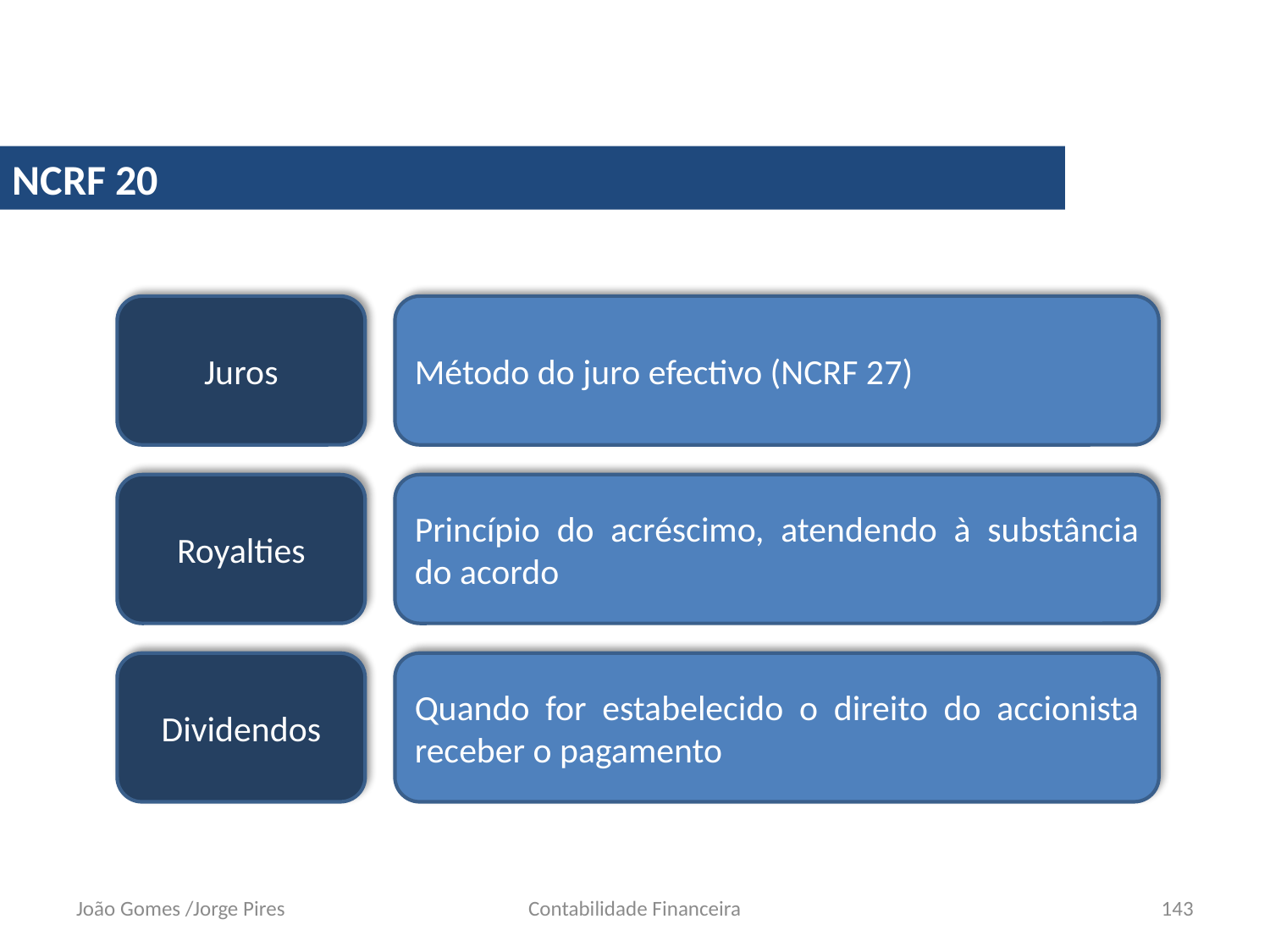

NCRF 20
Juros
Método do juro efectivo (NCRF 27)
Royalties
Princípio do acréscimo, atendendo à substância do acordo
Dividendos
Quando for estabelecido o direito do accionista receber o pagamento
João Gomes /Jorge Pires
Contabilidade Financeira
143